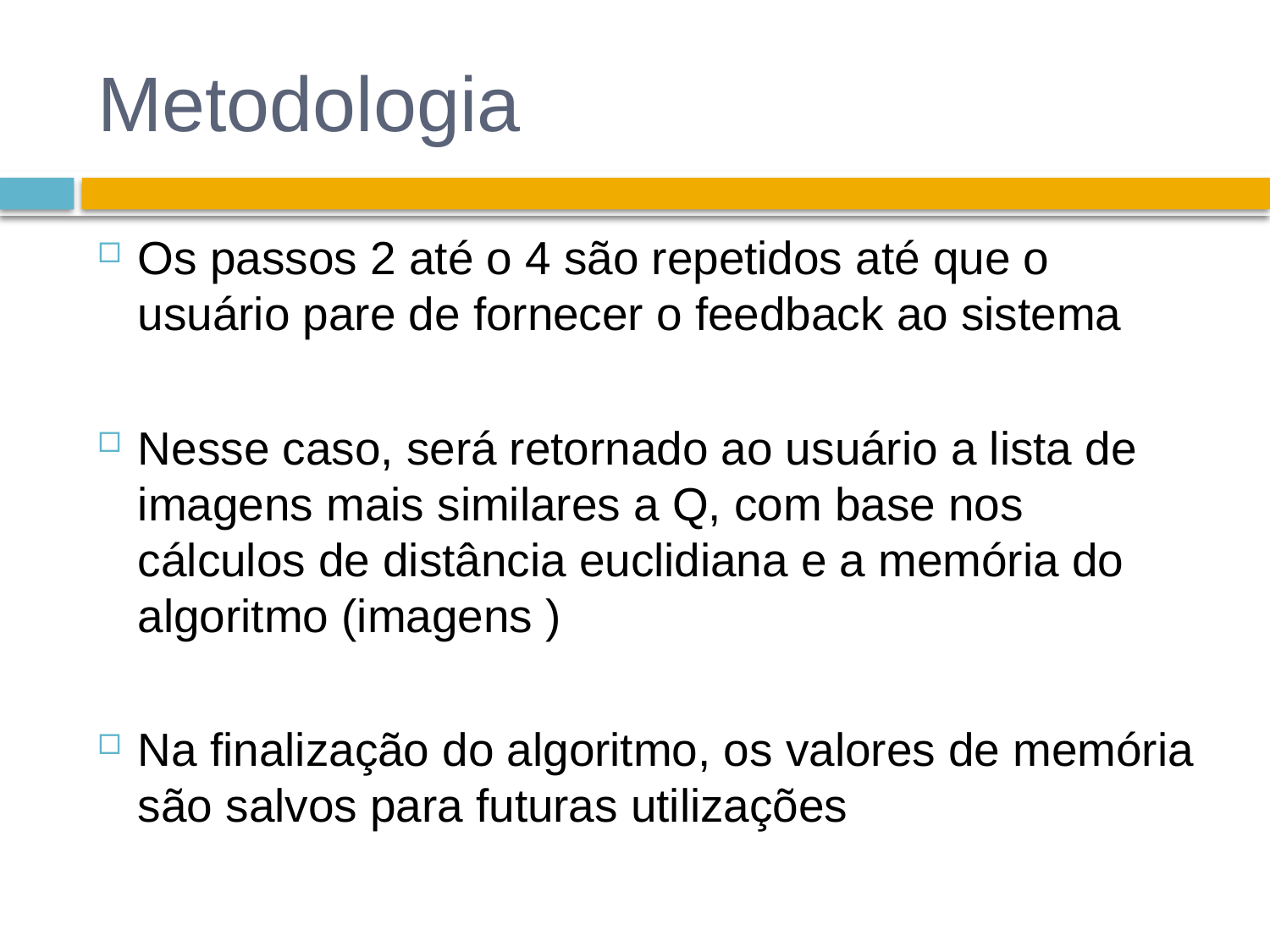

# Metodologia
Os passos 2 até o 4 são repetidos até que o usuário pare de fornecer o feedback ao sistema

Nesse caso, será retornado ao usuário a lista de imagens mais similares a Q, com base nos cálculos de distância euclidiana e a memória do algoritmo (imagens )

Na finalização do algoritmo, os valores de memória são salvos para futuras utilizações